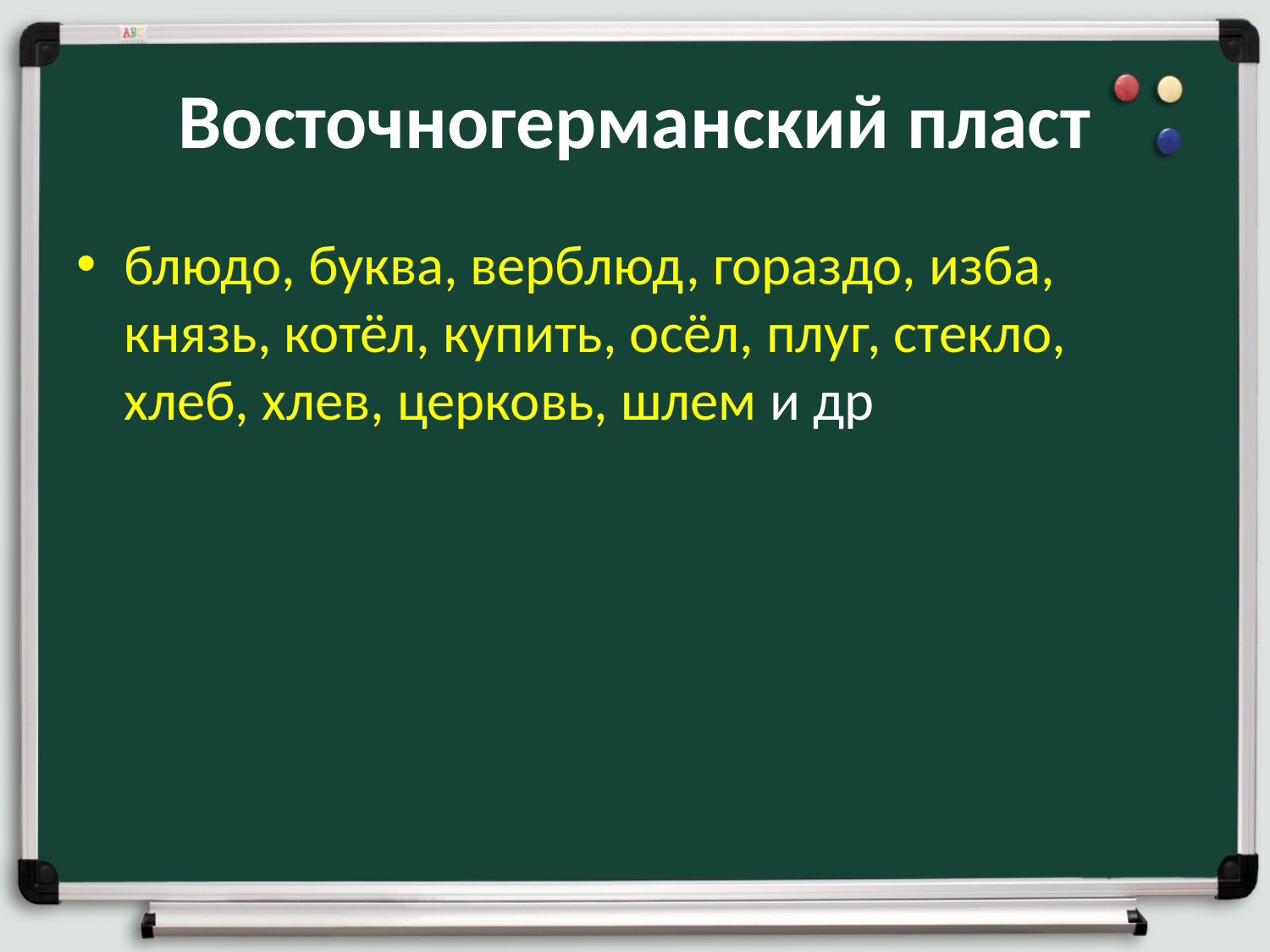

# Восточногерманский пласт
блюдо, буква, верблюд, гораздо, изба, князь, котёл, купить, осёл, плуг, стекло, хлеб, хлев, церковь, шлем и др